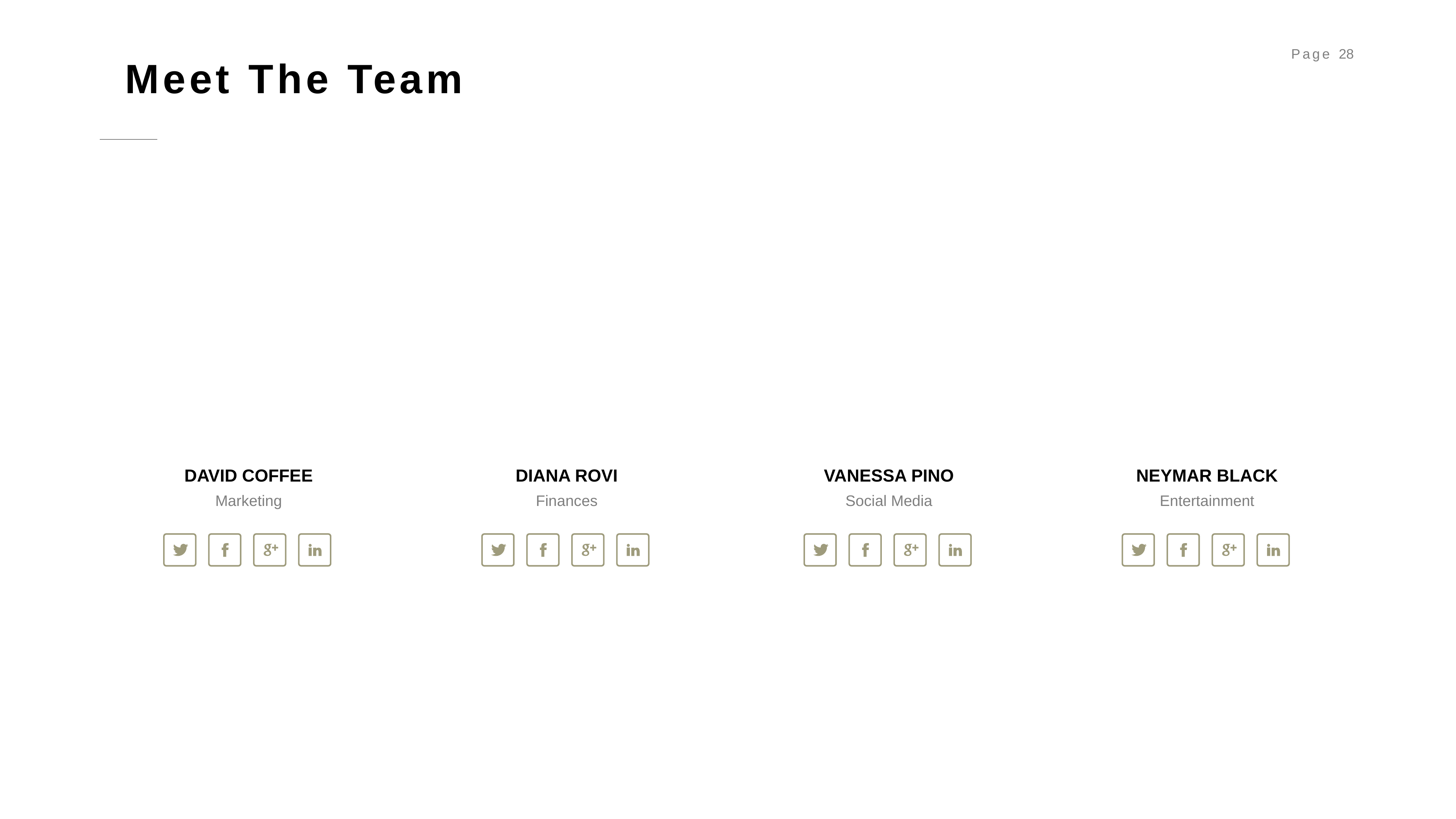

Meet The Team

DAVID COFFEE
DIANA ROVI
VANESSA PINO
NEYMAR BLACK
Marketing
Finances
Social Media
Entertainment